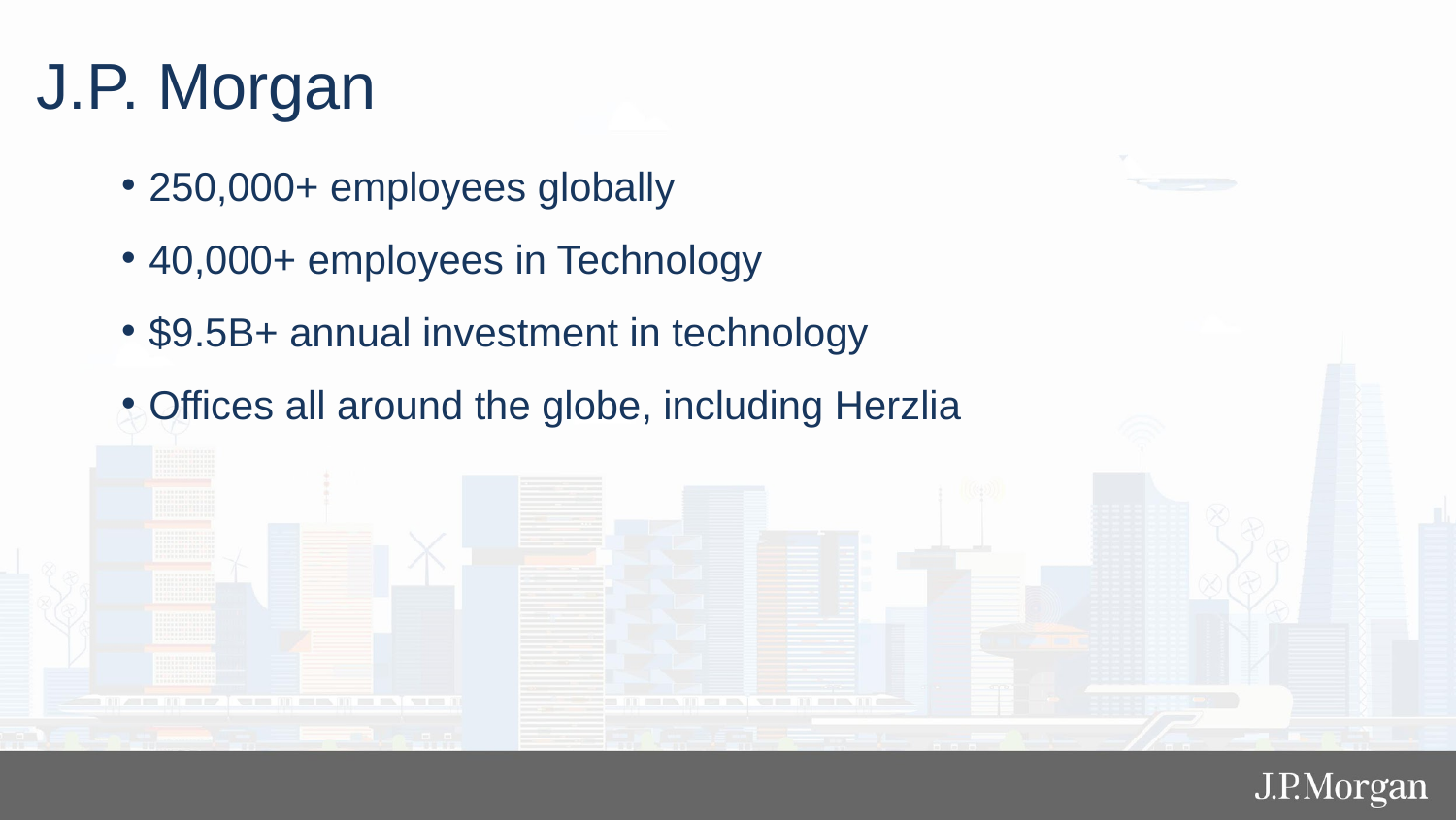

J.P. Morgan
250,000+ employees globally
40,000+ employees in Technology
$9.5B+ annual investment in technology
Offices all around the globe, including Herzlia